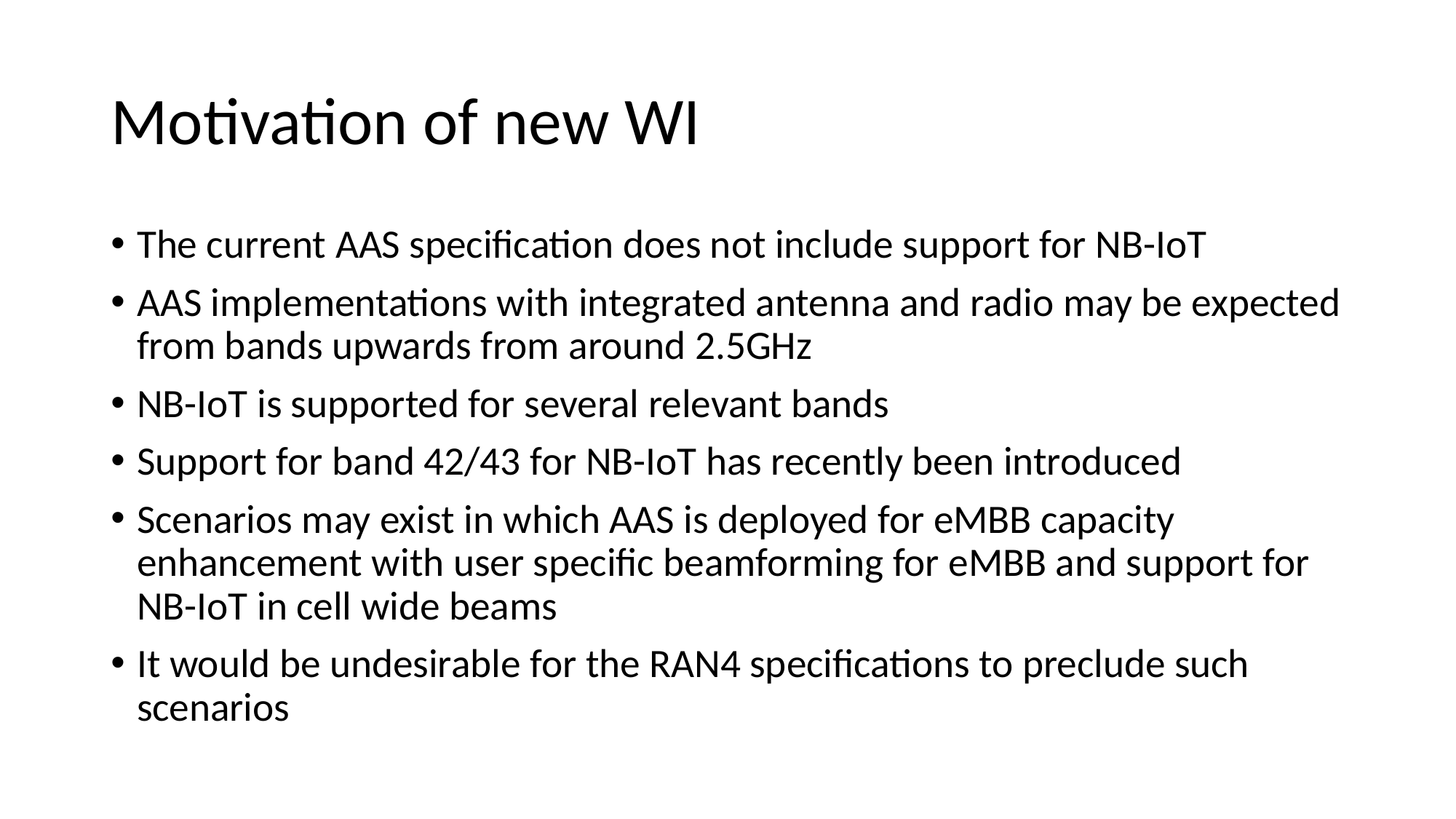

# Motivation of new WI
The current AAS specification does not include support for NB-IoT
AAS implementations with integrated antenna and radio may be expected from bands upwards from around 2.5GHz
NB-IoT is supported for several relevant bands
Support for band 42/43 for NB-IoT has recently been introduced
Scenarios may exist in which AAS is deployed for eMBB capacity enhancement with user specific beamforming for eMBB and support for NB-IoT in cell wide beams
It would be undesirable for the RAN4 specifications to preclude such scenarios